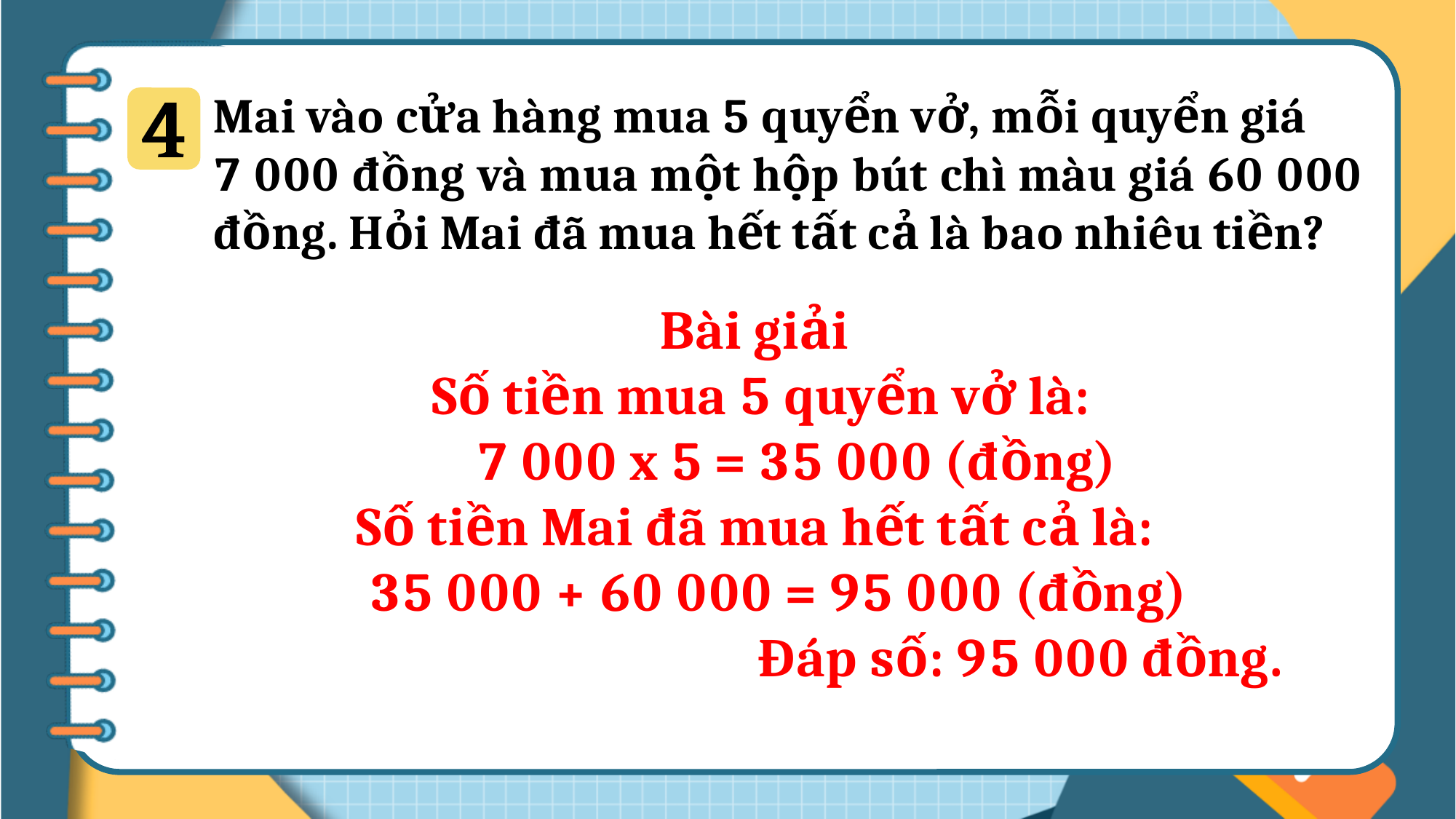

4

Mai vào cửa hàng mua 5 quyển vở, mỗi quyển giá
7 000 đồng và mua một hộp bút chì màu giá 60 000 đồng. Hỏi Mai đã mua hết tất cả là bao nhiêu tiền?
Bài giải
 Số tiền mua 5 quyển vở là:
       7 000 x 5 = 35 000 (đồng)
Số tiền Mai đã mua hết tất cả là:
    35 000 + 60 000 = 95 000 (đồng)
                 Đáp số: 95 000 đồng.